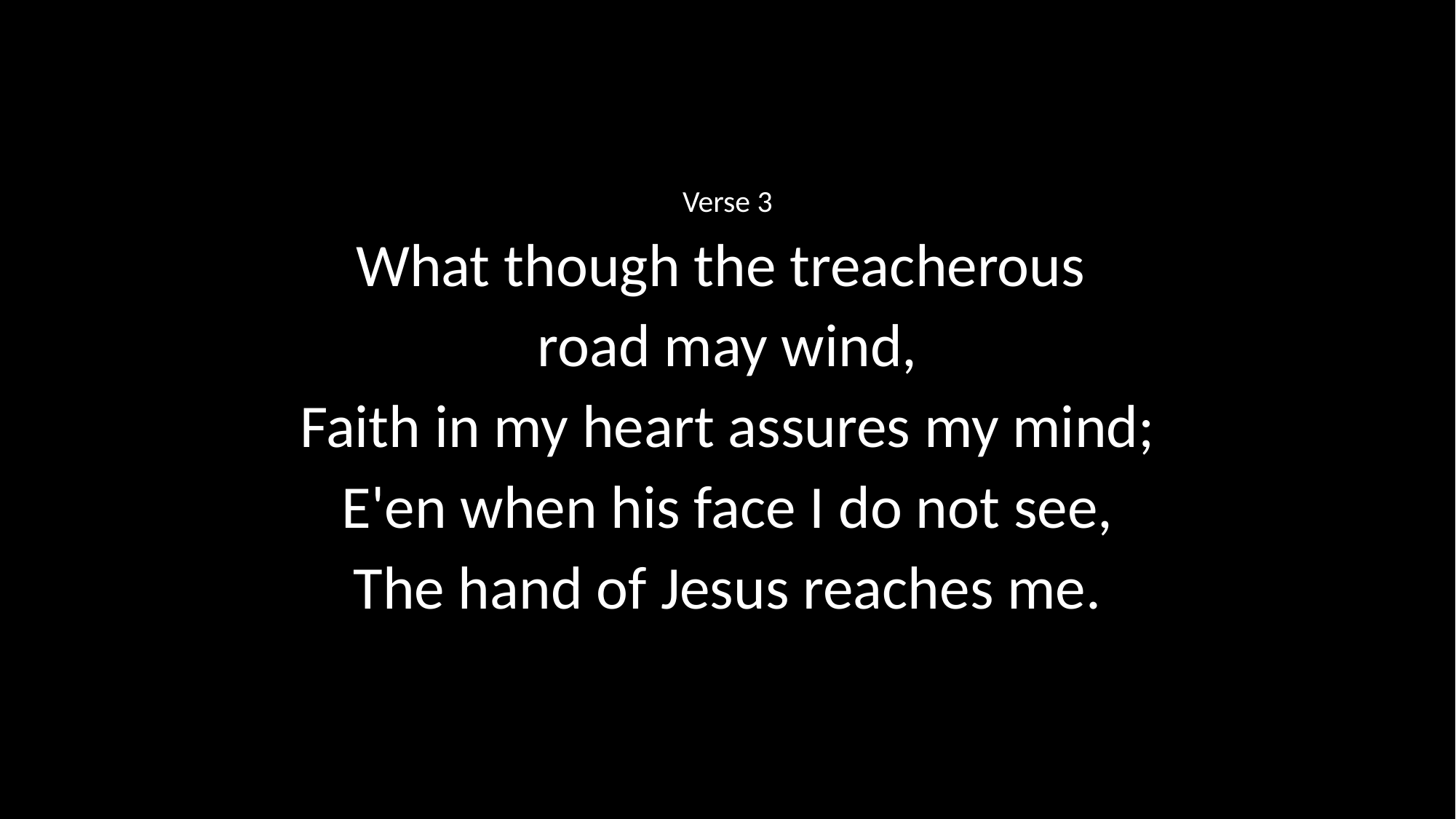

Verse 3
What though the treacherous
road may wind,
Faith in my heart assures my mind;
E'en when his face I do not see,
The hand of Jesus reaches me.